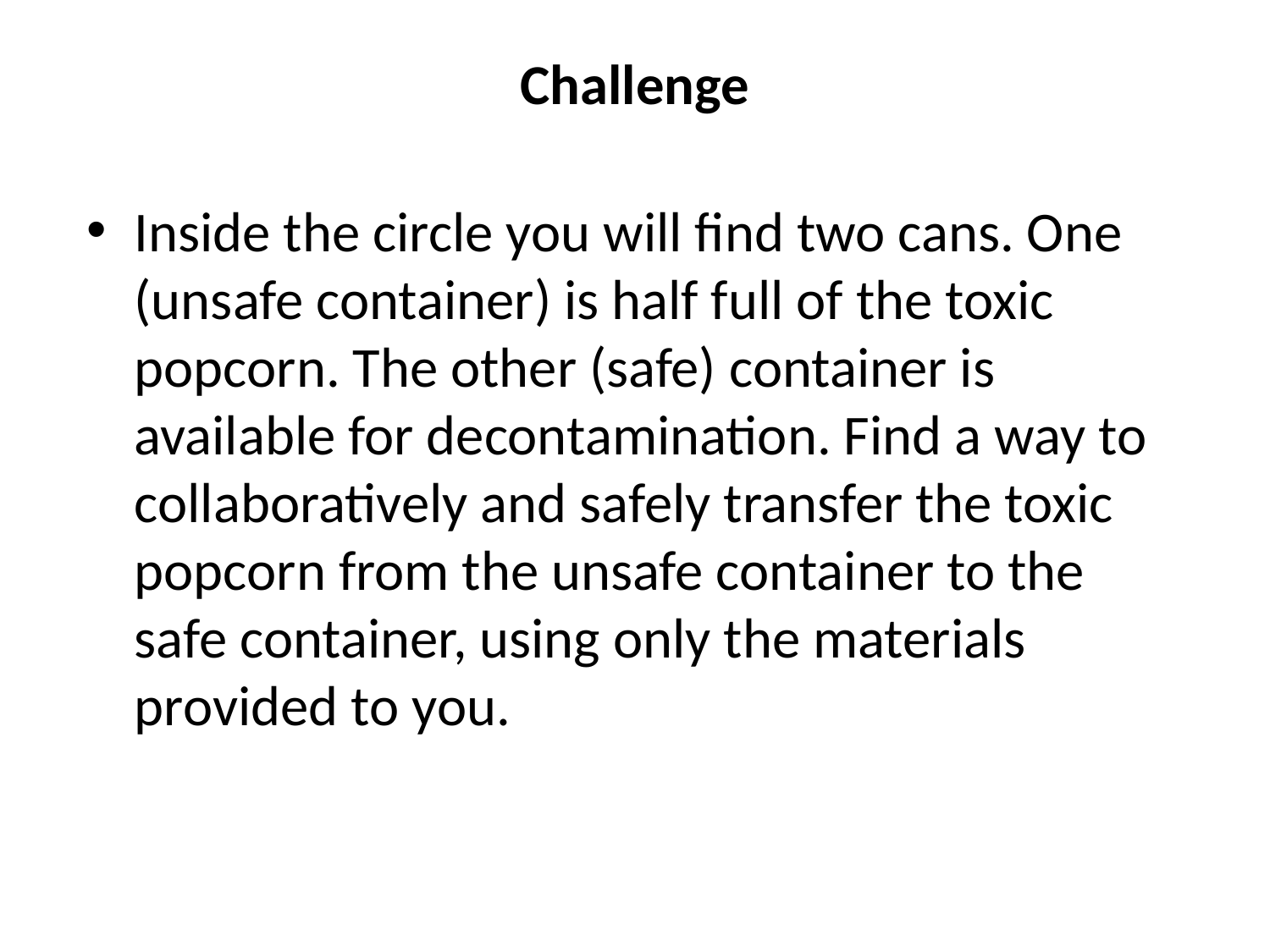

Challenge

Inside the circle you will find two cans. One (unsafe container) is half full of the toxic popcorn. The other (safe) container is available for decontamination. Find a way to collaboratively and safely transfer the toxic popcorn from the unsafe container to the safe container, using only the materials provided to you.